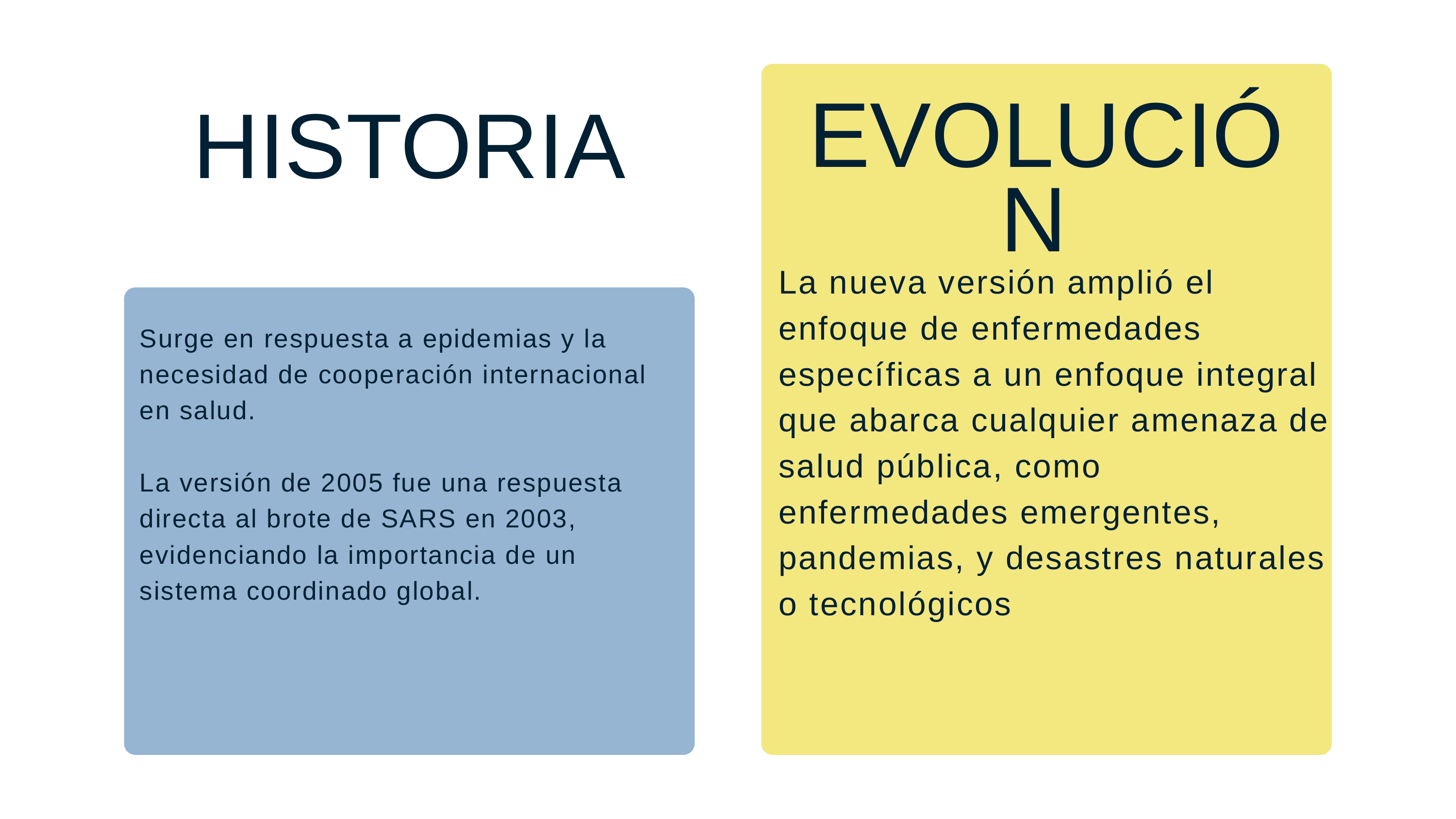

EVOLUCIÓN
HISTORIA
La nueva versión amplió el enfoque de enfermedades específicas a un enfoque integral que abarca cualquier amenaza de salud pública, como enfermedades emergentes, pandemias, y desastres naturales o tecnológicos

Surge en respuesta a epidemias y la necesidad de cooperación internacional en salud.

La versión de 2005 fue una respuesta directa al brote de SARS en 2003, evidenciando la importancia de un sistema coordinado global.